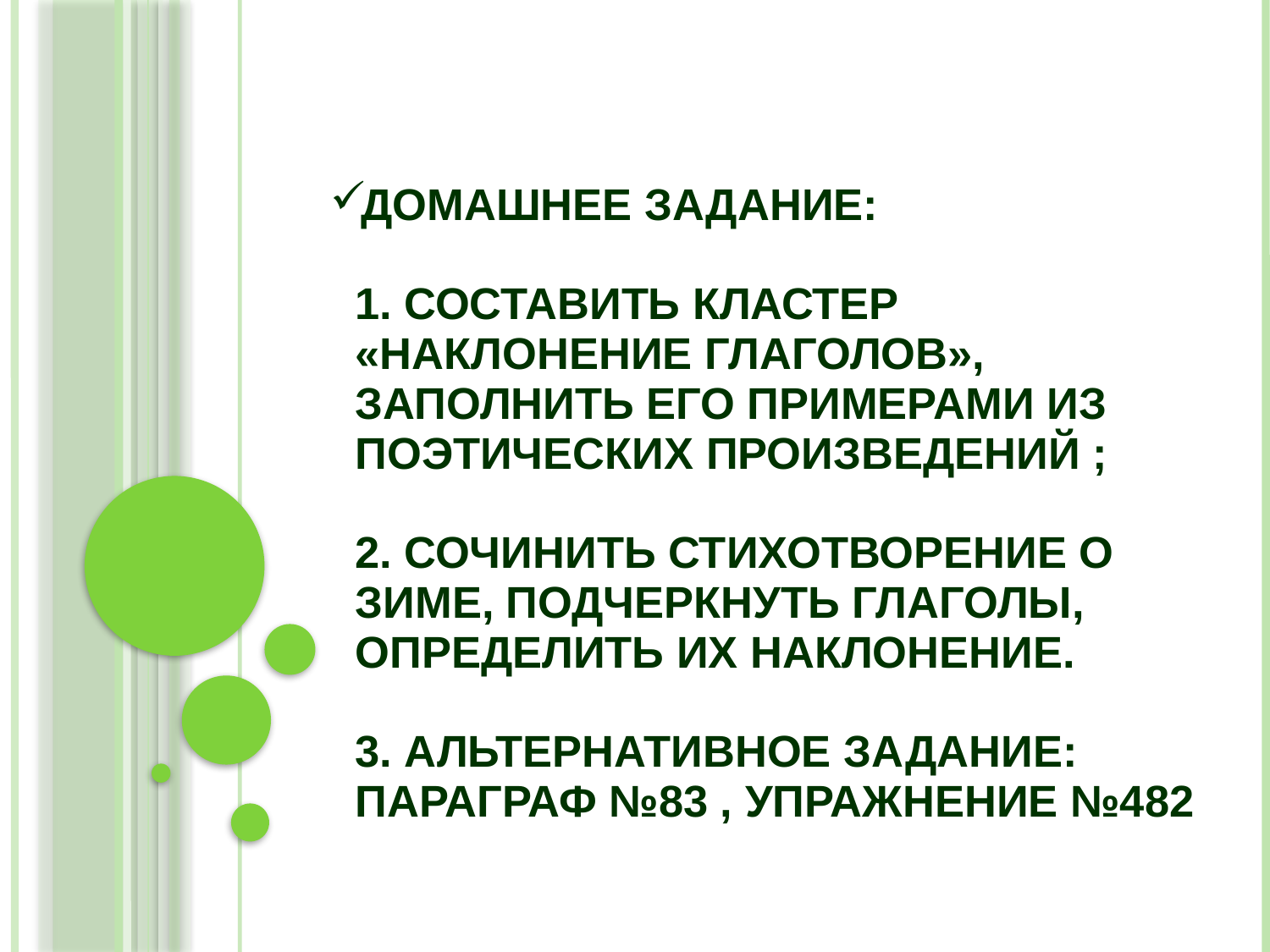

# Домашнее задание: 1. Составить кластер  «Наклонение глаголов», заполнить его примерами из поэтических произведений ; 2. Сочинить стихотворение о зиме, подчеркнуть глаголы, определить их наклонение. 3. Альтернативное задание: параграф №83 , упражнение №482